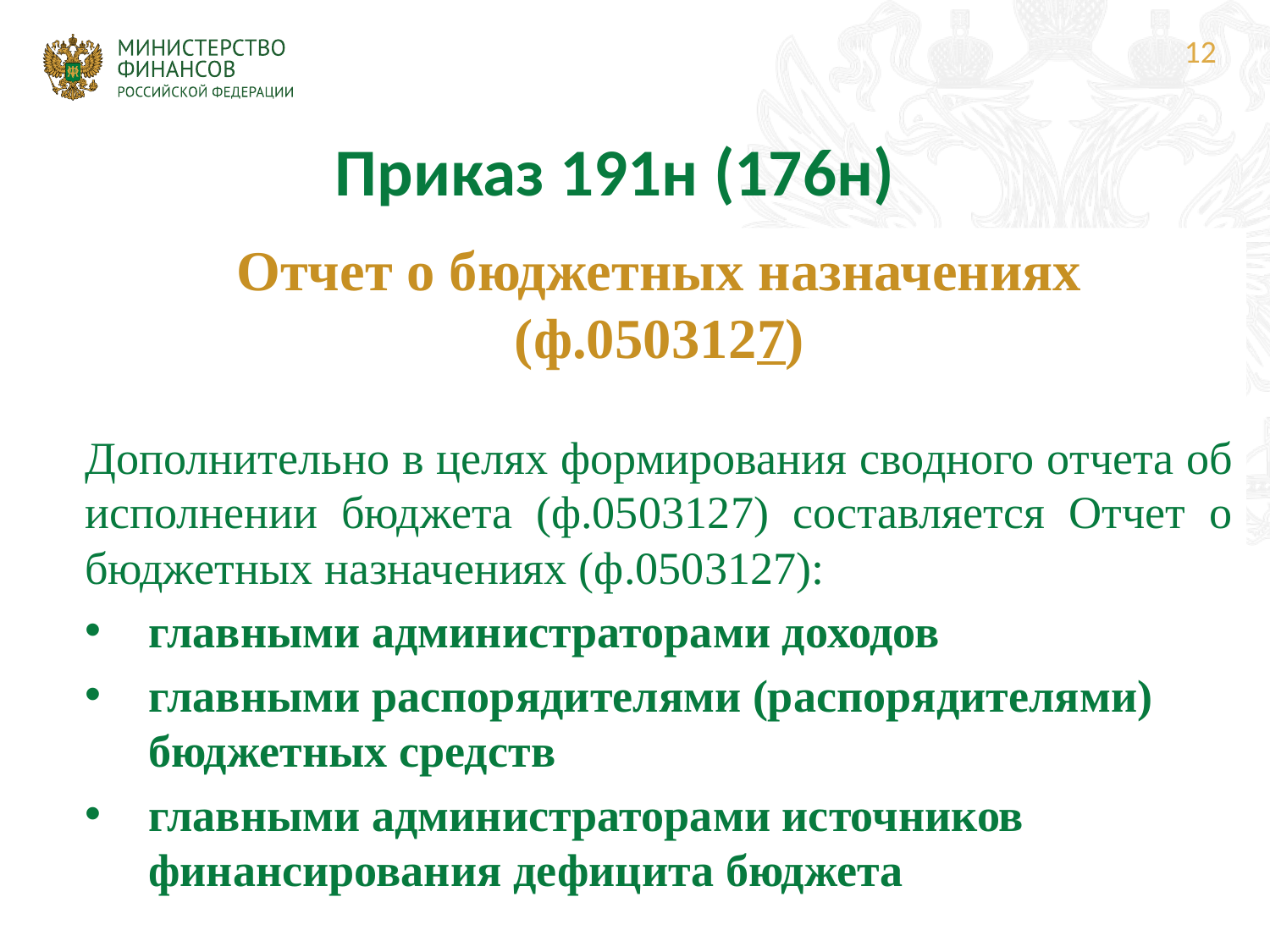

12
# Приказ 191н (176н)
Отчет о бюджетных назначениях (ф.0503127)

Дополнительно в целях формирования сводного отчета об исполнении бюджета (ф.0503127) составляется Отчет о бюджетных назначениях (ф.0503127):
главными администраторами доходов
главными распорядителями (распорядителями) бюджетных средств
главными администраторами источников финансирования дефицита бюджета